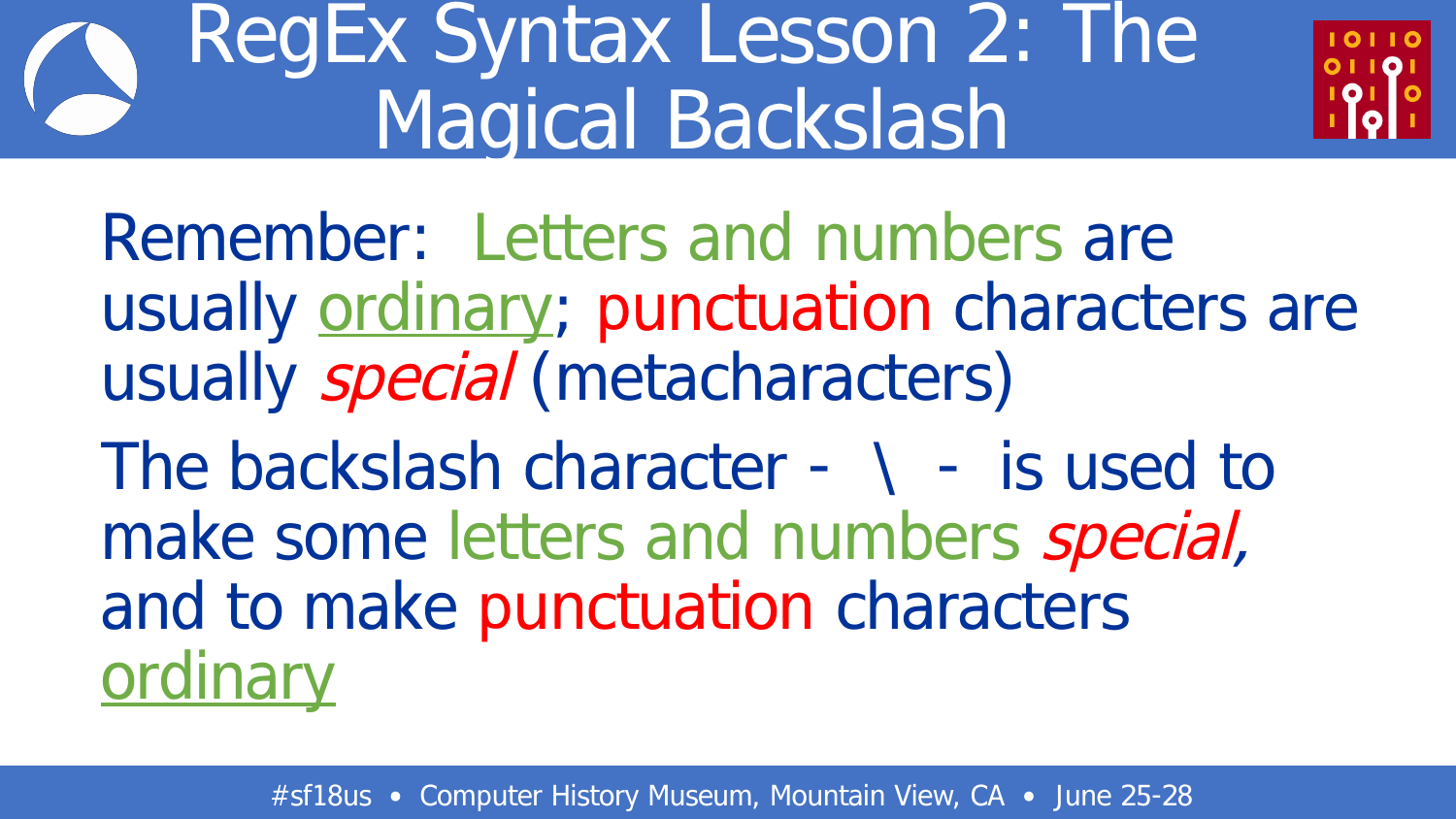

# RegEx Syntax Lesson 2: The Magical Backslash
Remember:  Letters and numbers are usually ordinary; punctuation characters are usually special (metacharacters)
The backslash character -  \  -  is used to make some letters and numbers special, and to make punctuation characters ordinary